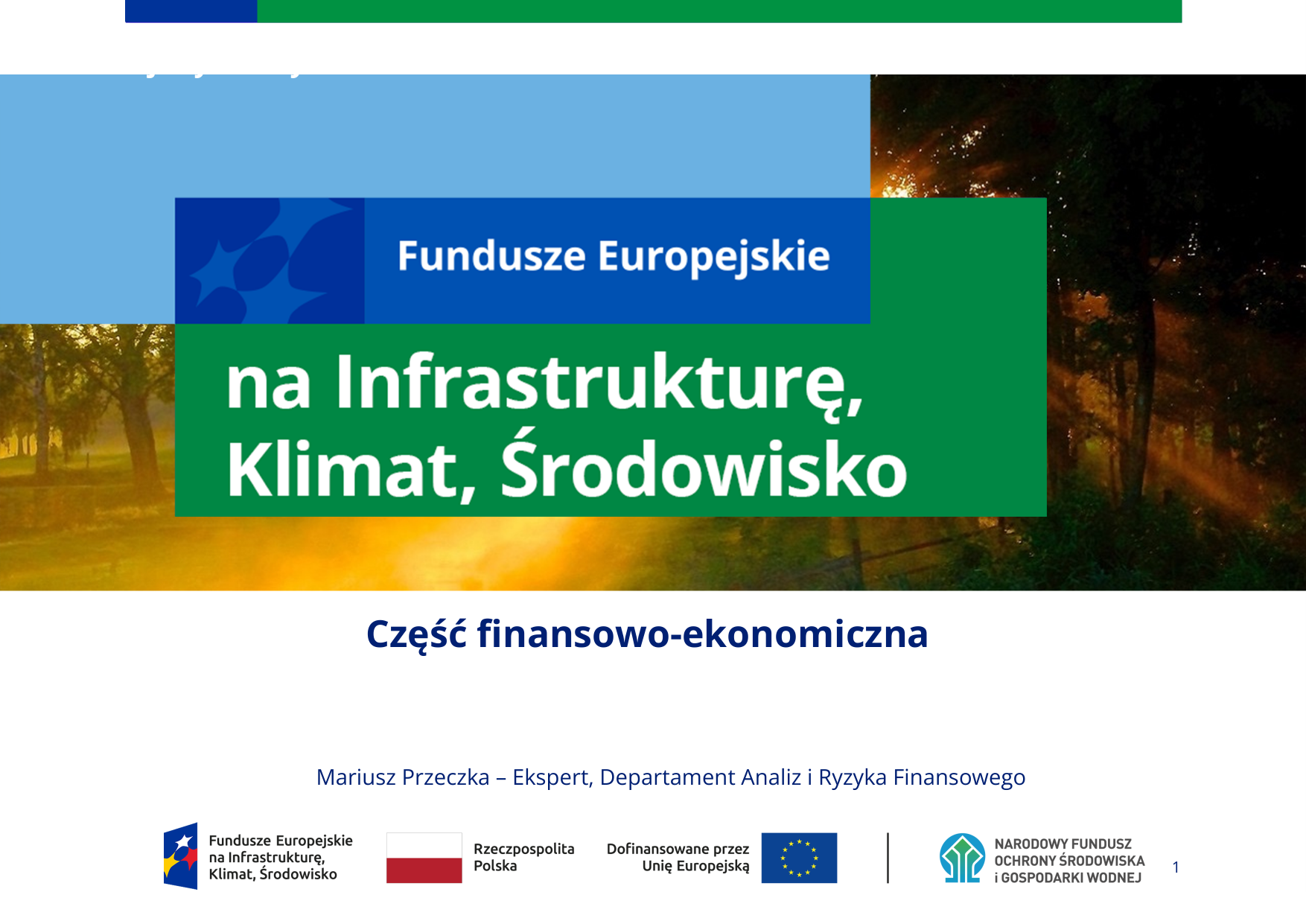

# Slajd tytułowy
Część finansowo-ekonomiczna
Mariusz Przeczka – Ekspert, Departament Analiz i Ryzyka Finansowego
1